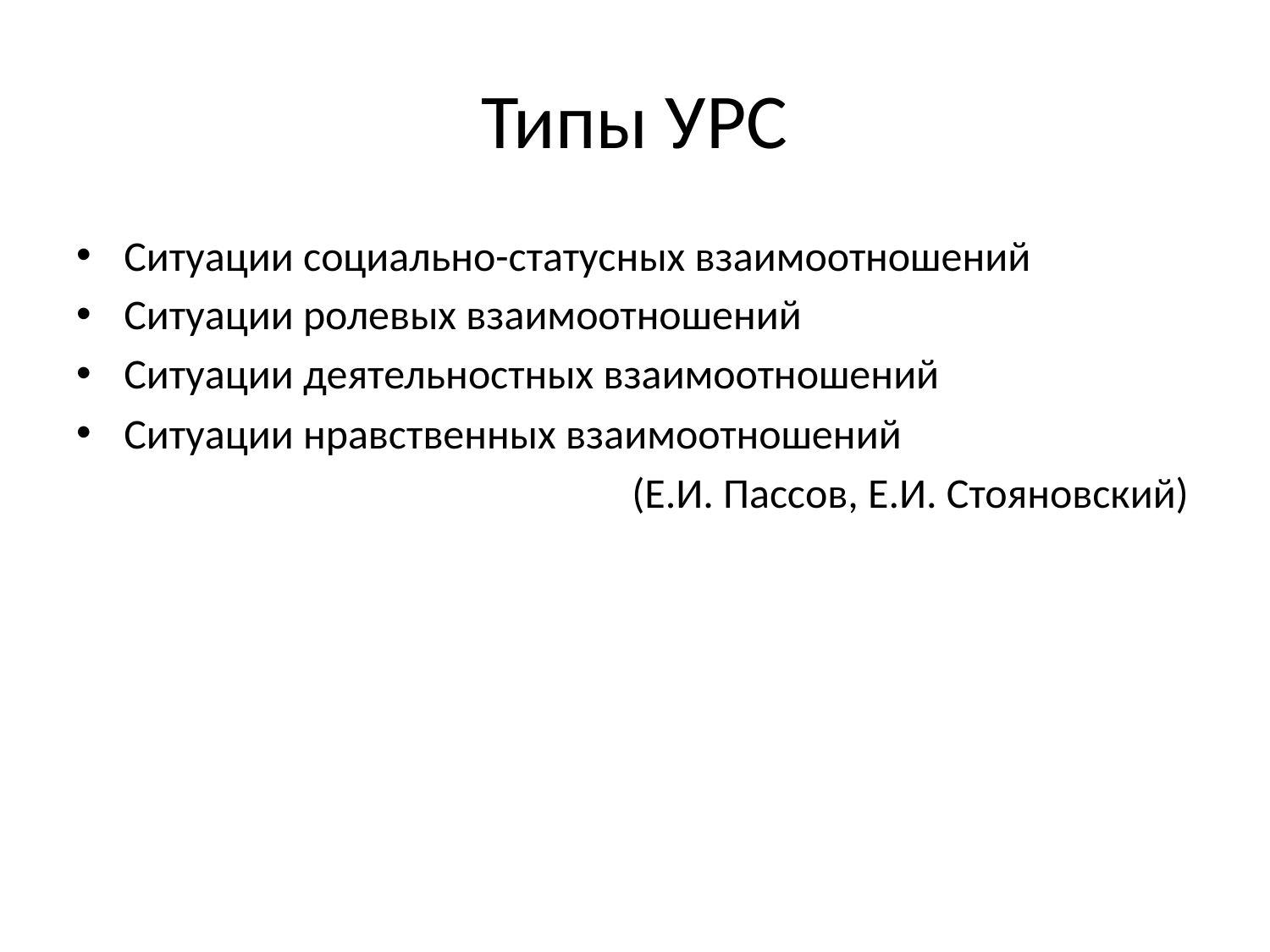

# Типы УРС
Ситуации социально-статусных взаимоотношений
Ситуации ролевых взаимоотношений
Ситуации деятельностных взаимоотношений
Ситуации нравственных взаимоотношений
					(Е.И. Пассов, Е.И. Стояновский)